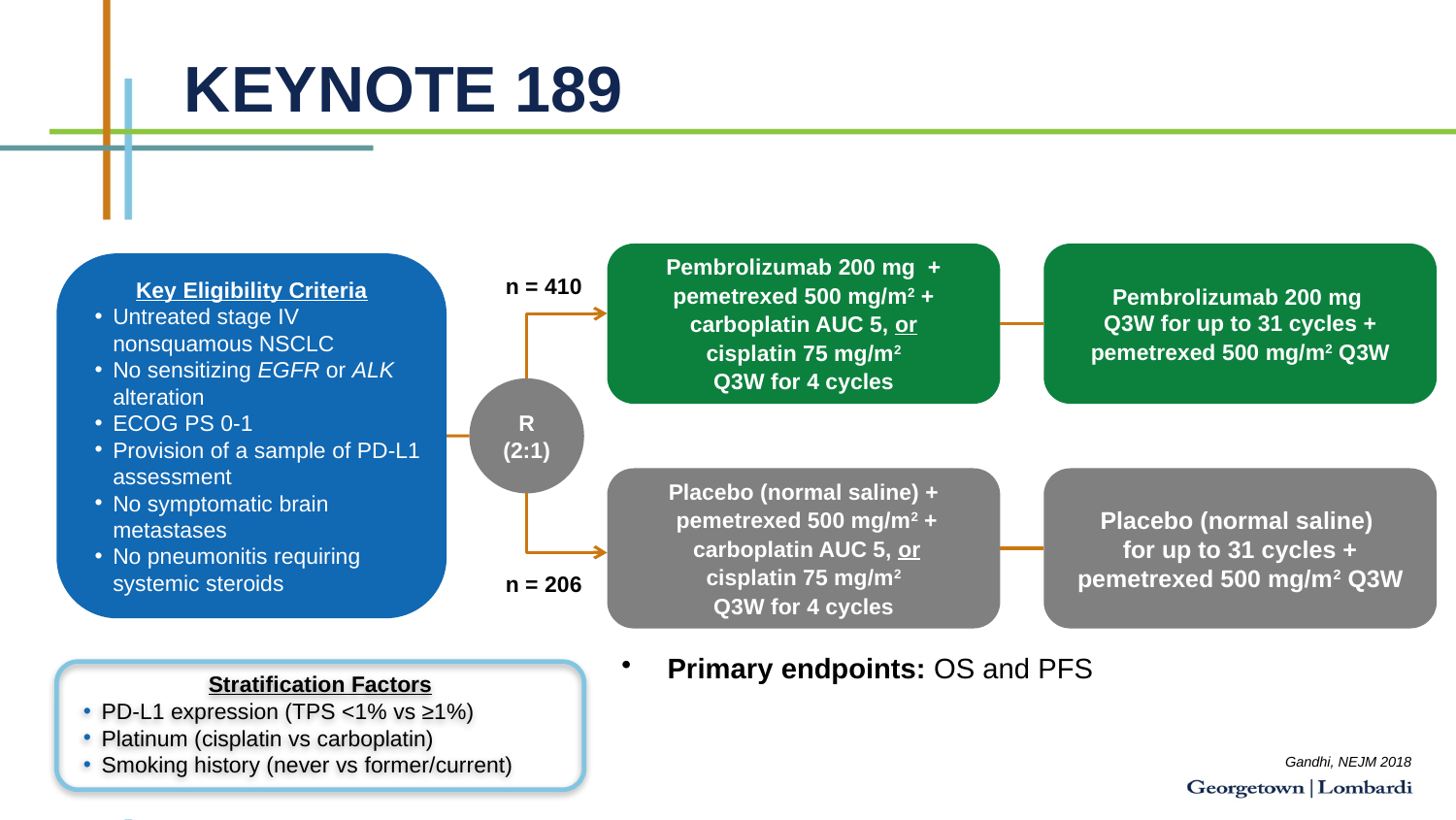

# KEYNOTE 189

Pembrolizumab 200 mg  +
pemetrexed 500 mg/m2 +
carboplatin AUC 5, or
cisplatin 75 mg/m2
Q3W for 4 cycles
Pembrolizumab 200 mg
Q3W for up to 31 cycles +
pemetrexed 500 mg/m2 Q3W
Key Eligibility Criteria
Untreated stage IV nonsquamous NSCLC
No sensitizing EGFR or ALK alteration
ECOG PS 0-1
Provision of a sample of PD-L1 assessment
No symptomatic brain metastases
No pneumonitis requiring systemic steroids
n = 410
R (2:1)
Placebo (normal saline) +
 pemetrexed 500 mg/m2 +
 carboplatin AUC 5, or
cisplatin 75 mg/m2
Q3W for 4 cycles
Placebo (normal saline)
for up to 31 cycles +
pemetrexed 500 mg/m2 Q3W
n = 206
Primary endpoints: OS and PFS
Stratification Factors
PD-L1 expression (TPS <1% vs ≥1%)
Platinum (cisplatin vs carboplatin)
Smoking history (never vs former/current)
Gandhi, NEJM 2018